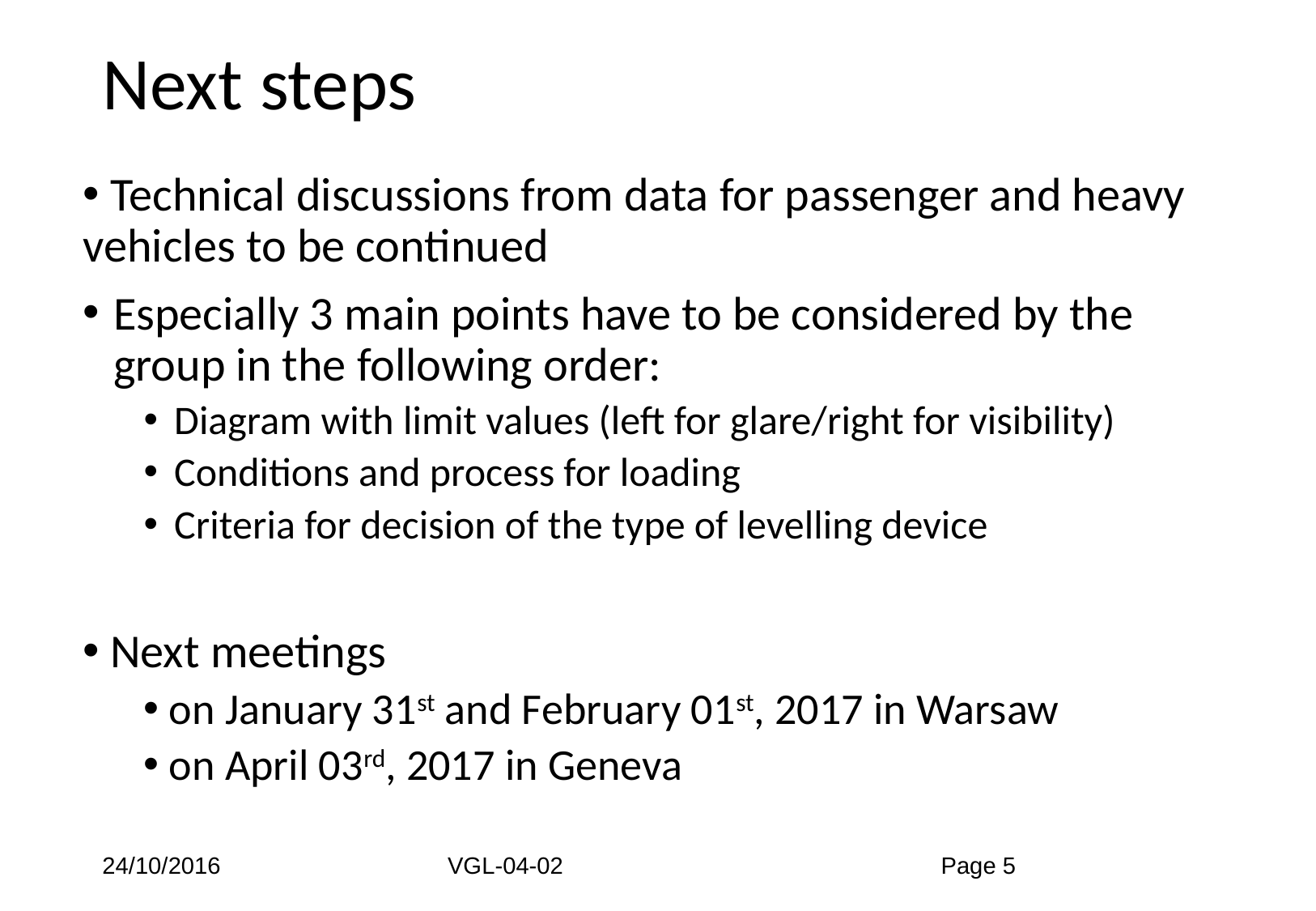

# Next steps
 Technical discussions from data for passenger and heavy vehicles to be continued
Especially 3 main points have to be considered by the group in the following order:
Diagram with limit values (left for glare/right for visibility)
Conditions and process for loading
Criteria for decision of the type of levelling device

 Next meetings
 on January 31st and February 01st, 2017 in Warsaw
 on April 03rd, 2017 in Geneva
24/10/2016
VGL-04-02
Page 5